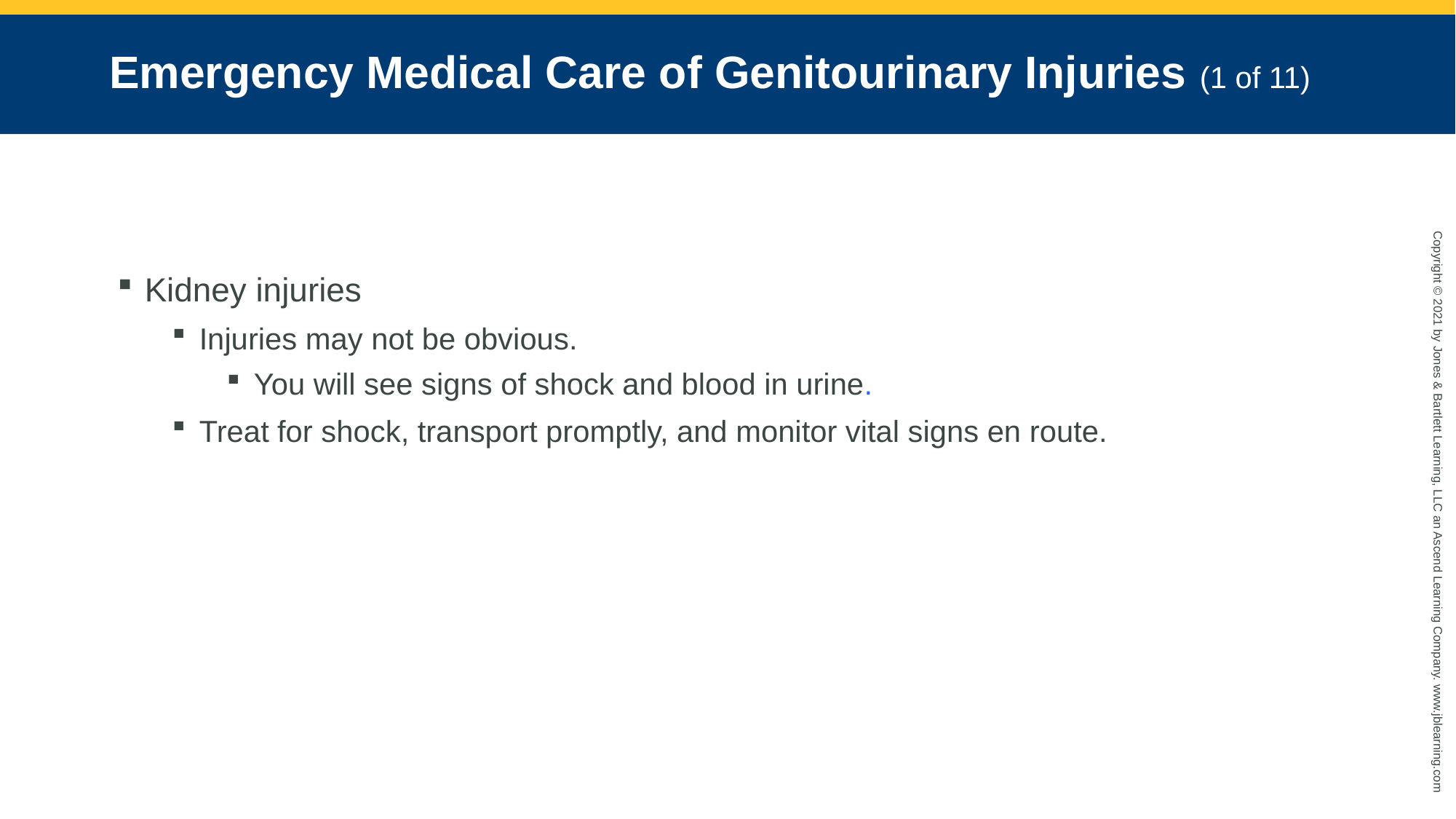

# Emergency Medical Care of Genitourinary Injuries (1 of 11)
Kidney injuries
Injuries may not be obvious.
You will see signs of shock and blood in urine.
Treat for shock, transport promptly, and monitor vital signs en route.